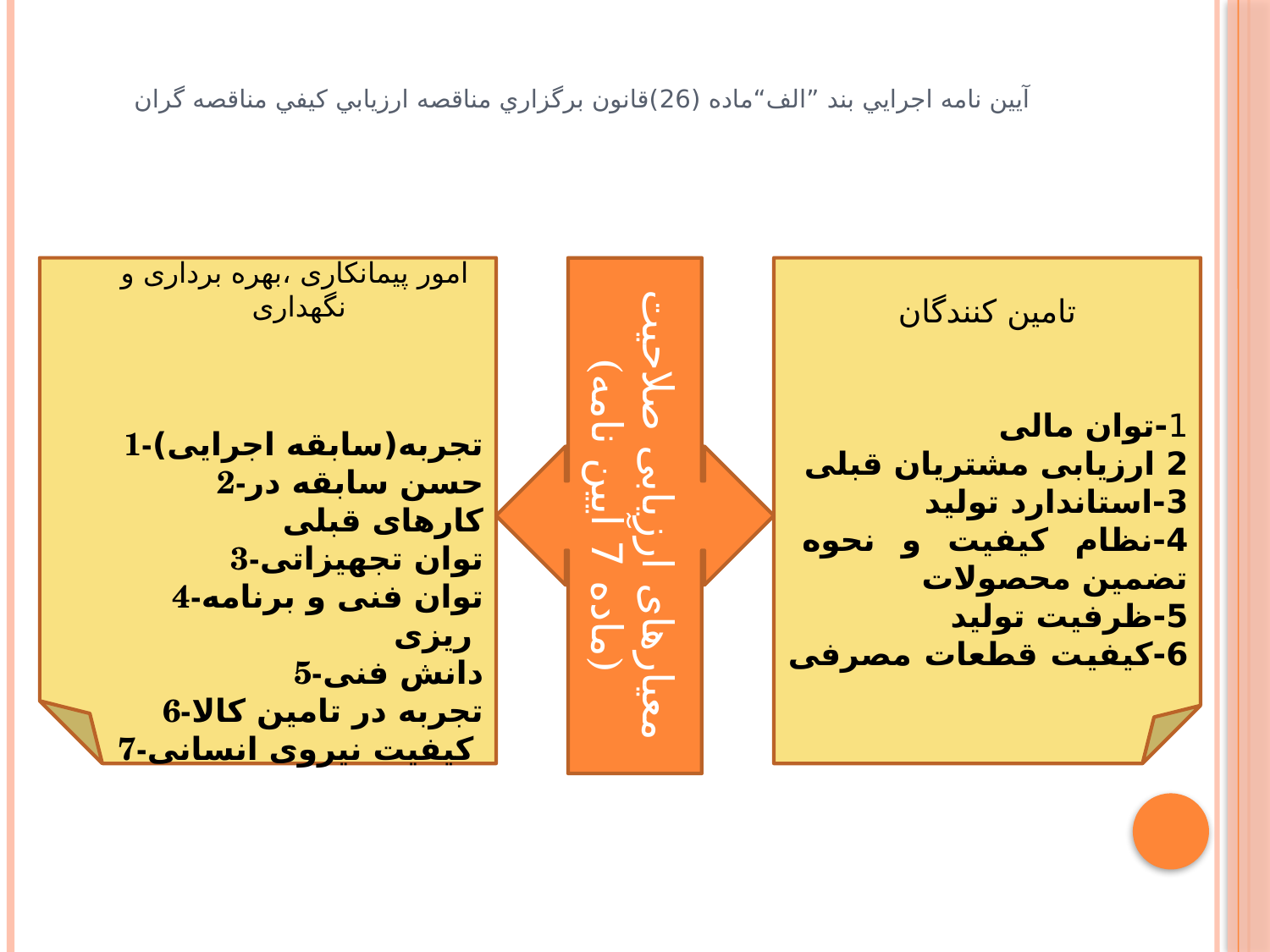

آيين نامه اجرايي بند ”الف“ماده (26)قانون برگزاري مناقصه ارزيابي كيفي مناقصه گران
معیارهای ارزیابی صلاحیت
(ماده 7 آیین نامه)
تامین کنندگان

1-توان مالی
2 ارزیابی مشتریان قبلی
3-استاندارد تولید
4-نظام کیفیت و نحوه تضمین محصولات
5-ظرفیت تولید
6-کیفیت قطعات مصرفی
امور پیمانکاری ،بهره برداری و
نگهداری

1-تجربه(سابقه اجرایی)
2-حسن سابقه در کارهای قبلی
3-توان تجهیزاتی
4-توان فنی و برنامه ریزی
5-دانش فنی
6-تجربه در تامین کالا
7-کیفیت نیروی انسانی